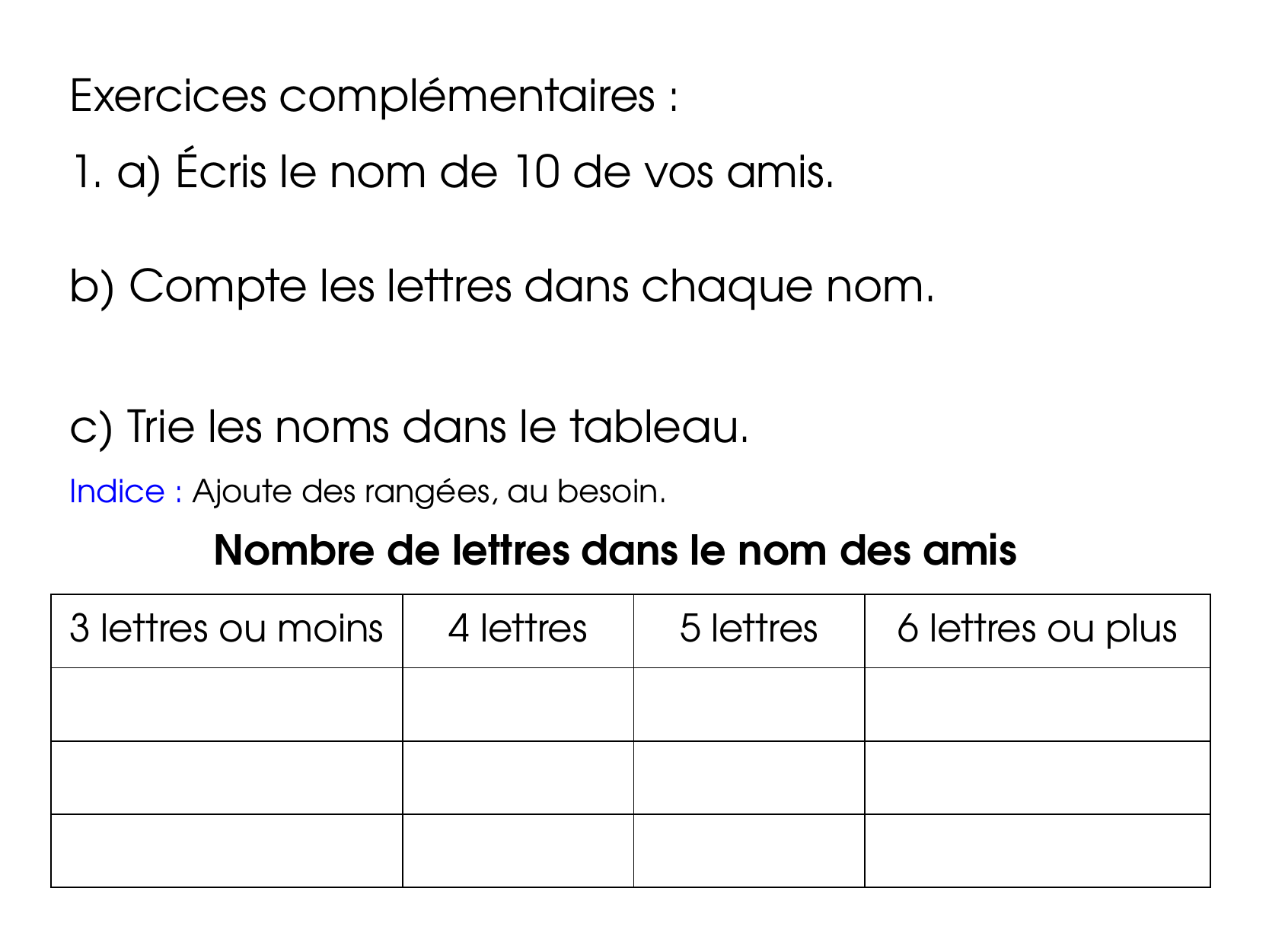

Exercices complémentaires :
1. a) Écris le nom de 10 de vos amis.
b) Compte les lettres dans chaque nom.
c) Trie les noms dans le tableau.
Indice : Ajoute des rangées, au besoin.
Nombre de lettres dans le nom des amis
| 3 lettres ou moins | 4 lettres | 5 lettres | 6 lettres ou plus |
| --- | --- | --- | --- |
|  |  |  |  |
|  |  |  |  |
|  |  |  |  |